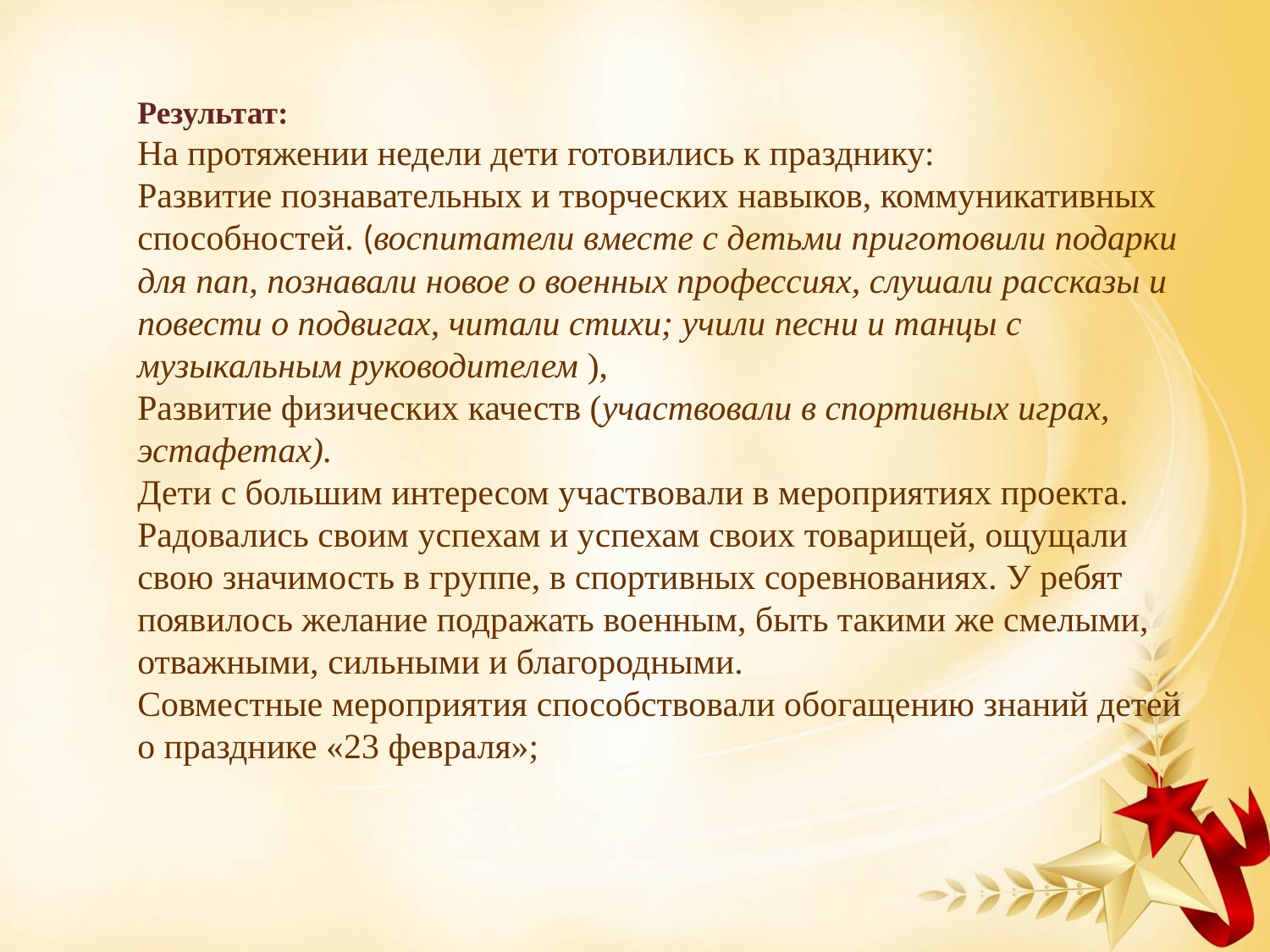

Результат:
На протяжении недели дети готовились к празднику:
Развитие познавательных и творческих навыков, коммуникативных способностей. (воспитатели вместе с детьми приготовили подарки для пап, познавали новое о военных профессиях, слушали рассказы и повести о подвигах, читали стихи; учили песни и танцы с музыкальным руководителем ),
Развитие физических качеств (участвовали в спортивных играх, эстафетах).
Дети с большим интересом участвовали в мероприятиях проекта.
Радовались своим успехам и успехам своих товарищей, ощущали свою значимость в группе, в спортивных соревнованиях. У ребят появилось желание подражать военным, быть такими же смелыми, отважными, сильными и благородными.
Совместные мероприятия способствовали обогащению знаний детей о празднике «23 февраля»;